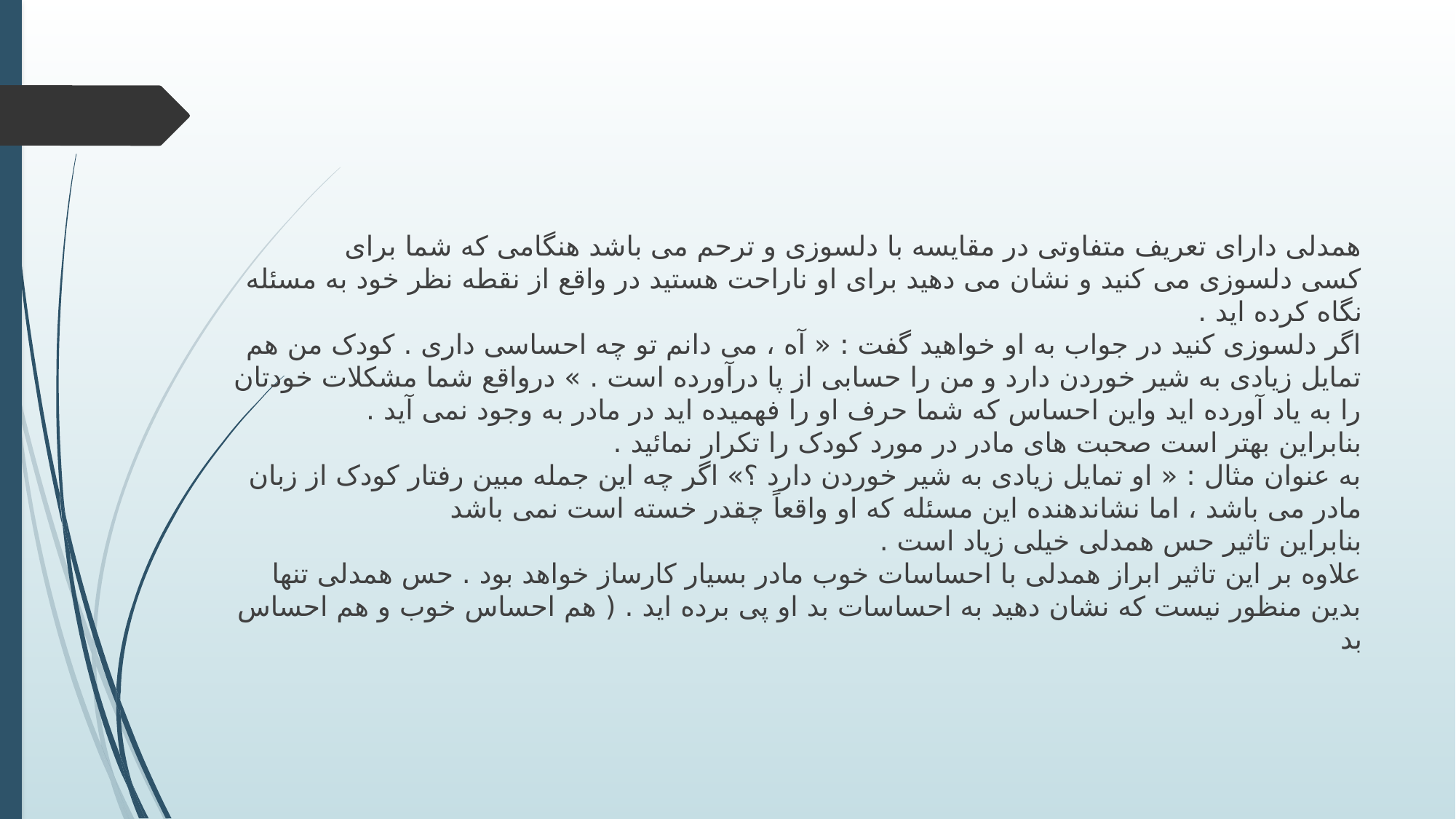

همدلی دارای تعریف متفاوتی در مقایسه با دلسوزی و ترحم می باشد هنگامی که شما برای
کسی دلسوزی می کنید و نشان می دهید برای او ناراحت هستید در واقع از نقطه نظر خود به مسئله نگاه کرده اید .
اگر دلسوزی کنید در جواب به او خواهید گفت : « آه ، می دانم تو چه احساسی داری . کودک من هم تمایل زیادی به شیر خوردن دارد و من را حسابی از پا درآورده است . » درواقع شما مشکلات خودتان را به یاد آورده اید واین احساس که شما حرف او را فهمیده اید در مادر به وجود نمی آید .
بنابراین بهتر است صحبت های مادر در مورد کودک را تکرار نمائید .
به عنوان مثال : « او تمایل زیادی به شیر خوردن دارد ؟» اگر چه این جمله مبین رفتار کودک از زبان مادر می باشد ، اما نشاندهنده این مسئله که او واقعاً چقدر خسته است نمی باشد
بنابراین تاثیر حس همدلی خیلی زیاد است .
علاوه بر این تاثیر ابراز همدلی با احساسات خوب مادر بسیار کارساز خواهد بود . حس همدلی تنها بدین منظور نیست که نشان دهید به احساسات بد او پی برده اید . ( هم احساس خوب و هم احساس بد